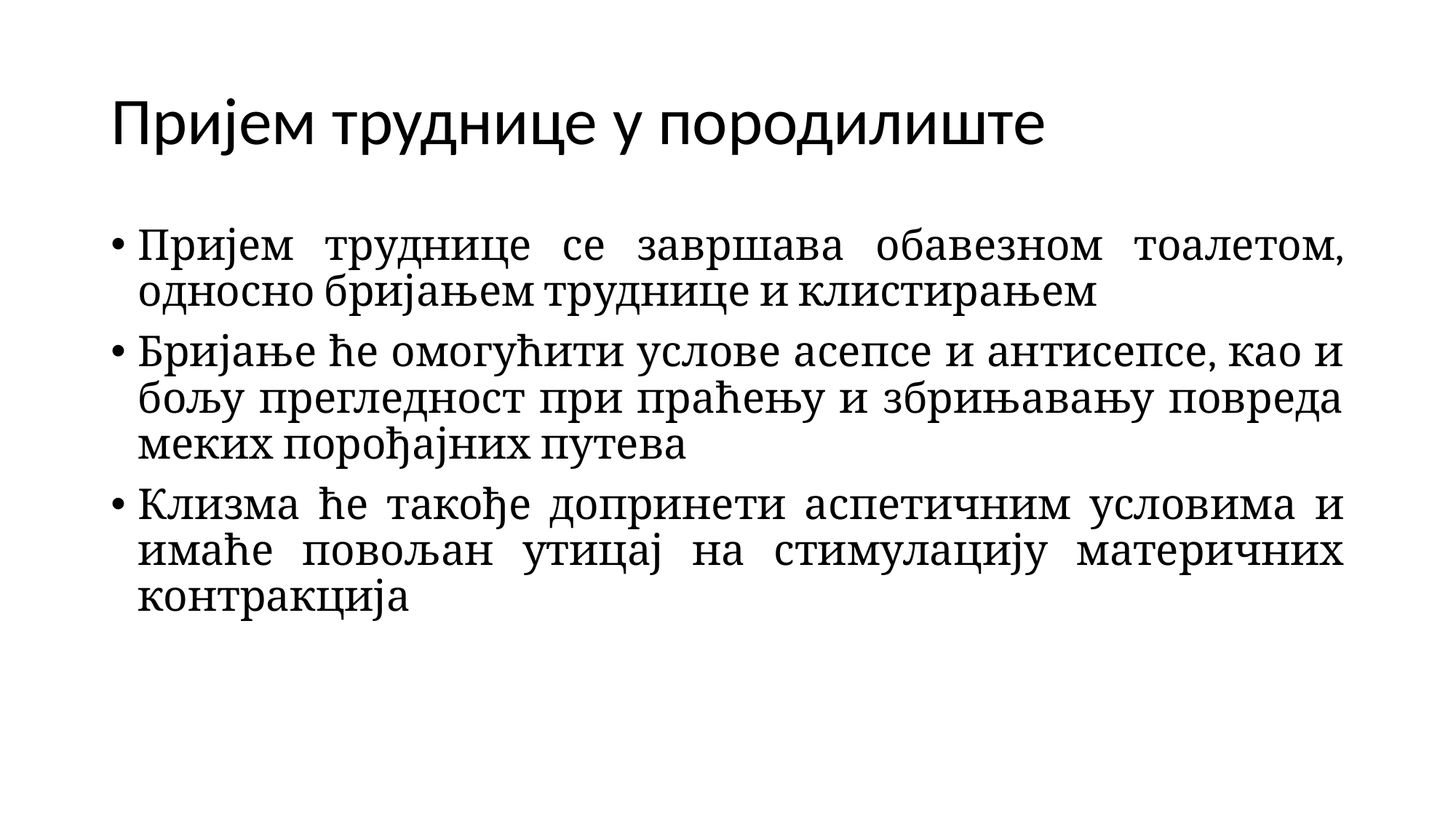

# Пријем труднице у породилиште
Пријем труднице се завршава обавезном тоалетом, односно бријањем труднице и клистирањем
Бријање ће омогућити услове асепсе и антисепсе, као и бољу прегледност при праћењу и збрињавању повреда меких порођајних путева
Клизма ће такође допринети аспетичним условима и имаће повољан утицај на стимулацију материчних контракција